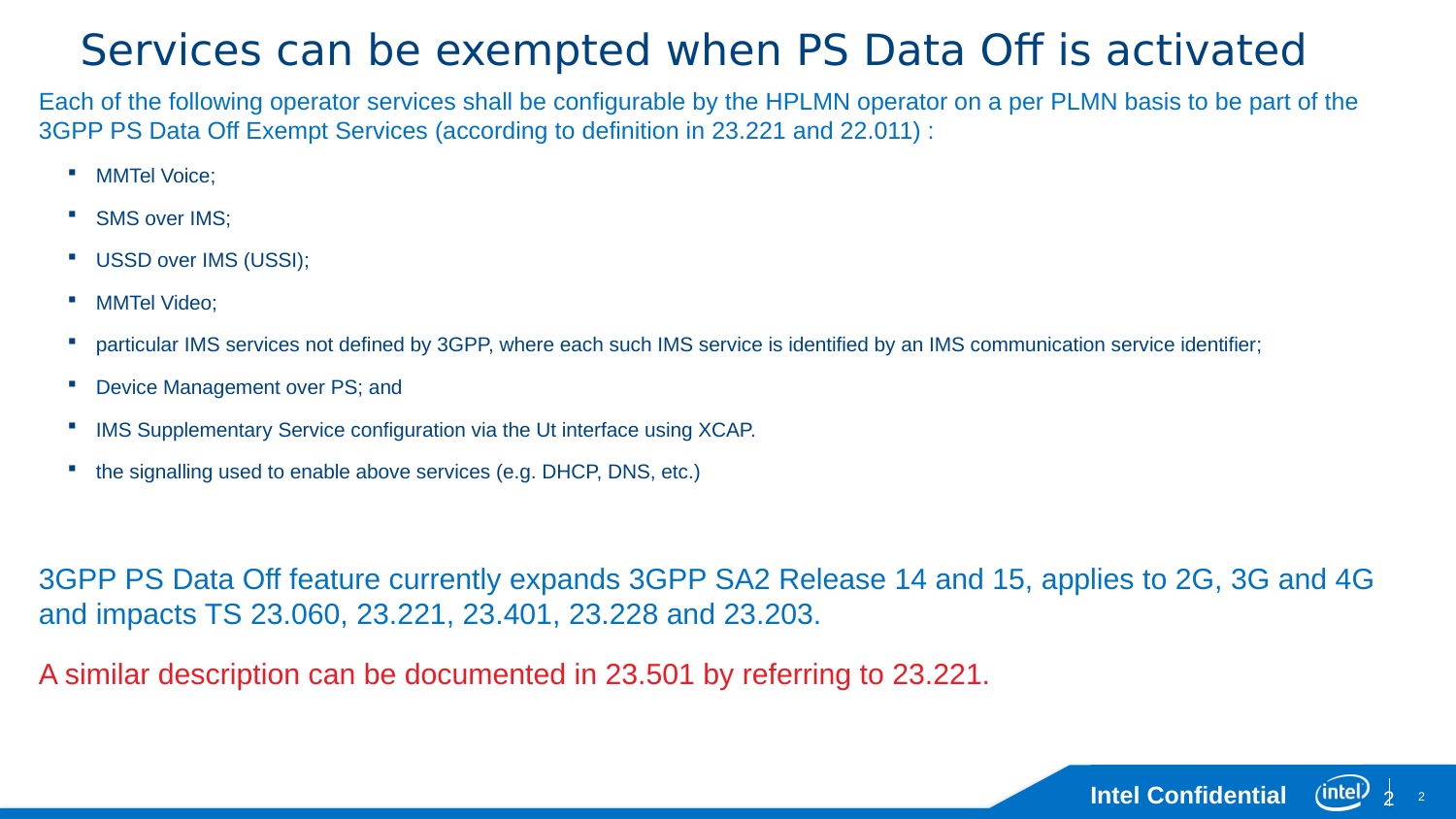

# Services can be exempted when PS Data Off is activated
Each of the following operator services shall be configurable by the HPLMN operator on a per PLMN basis to be part of the 3GPP PS Data Off Exempt Services (according to definition in 23.221 and 22.011) :
MMTel Voice;
SMS over IMS;
USSD over IMS (USSI);
MMTel Video;
particular IMS services not defined by 3GPP, where each such IMS service is identified by an IMS communication service identifier;
Device Management over PS; and
IMS Supplementary Service configuration via the Ut interface using XCAP.
the signalling used to enable above services (e.g. DHCP, DNS, etc.)

3GPP PS Data Off feature currently expands 3GPP SA2 Release 14 and 15, applies to 2G, 3G and 4G and impacts TS 23.060, 23.221, 23.401, 23.228 and 23.203.
A similar description can be documented in 23.501 by referring to 23.221.

2